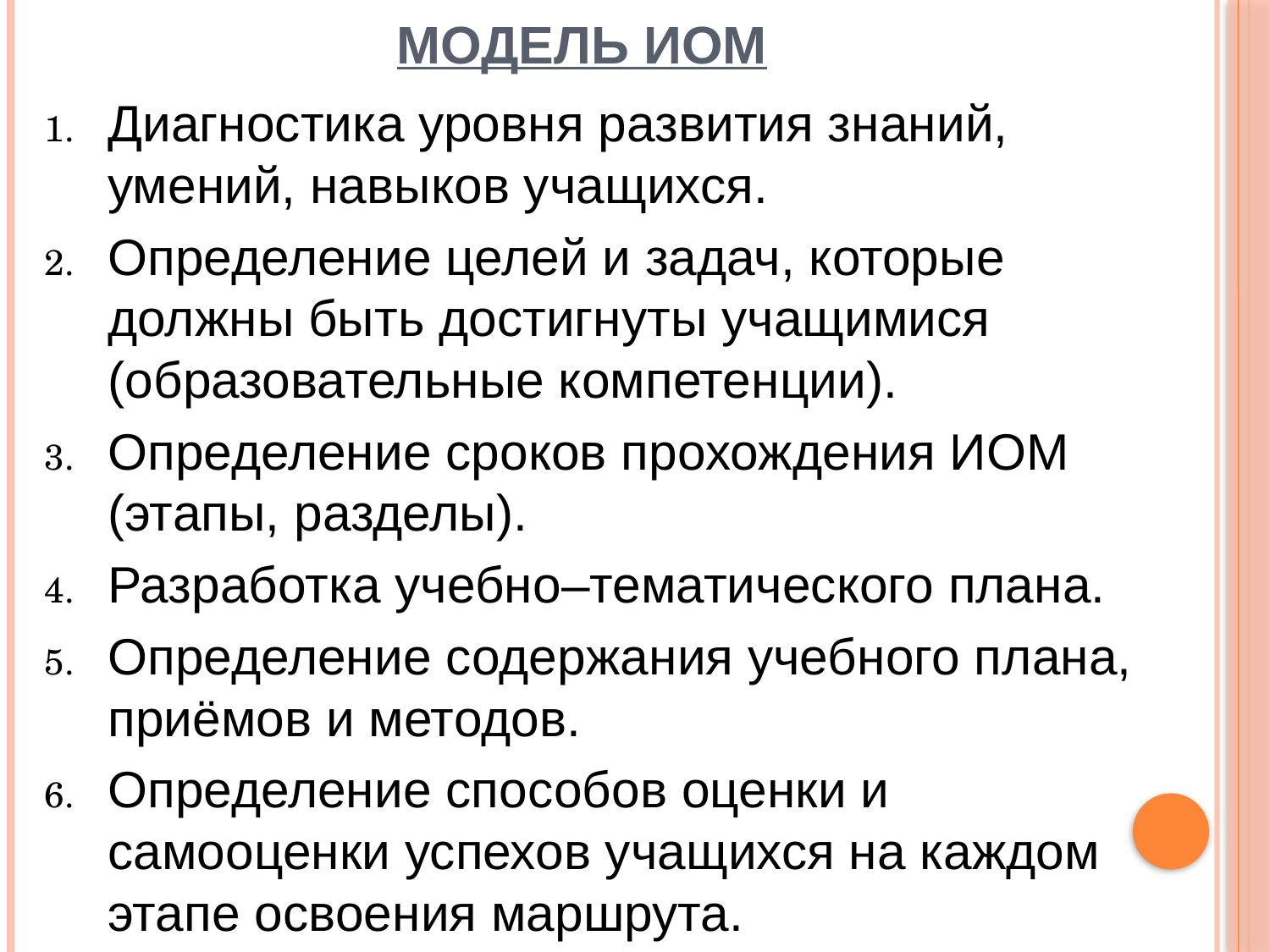

# Модель ИОМ
Диагностика уровня развития знаний, умений, навыков учащихся.
Определение целей и задач, которые должны быть достигнуты учащимися (образовательные компетенции).
Определение сроков прохождения ИОМ (этапы, разделы).
Разработка учебно–тематического плана.
Определение содержания учебного плана, приёмов и методов.
Определение способов оценки и самооценки успехов учащихся на каждом этапе освоения маршрута.